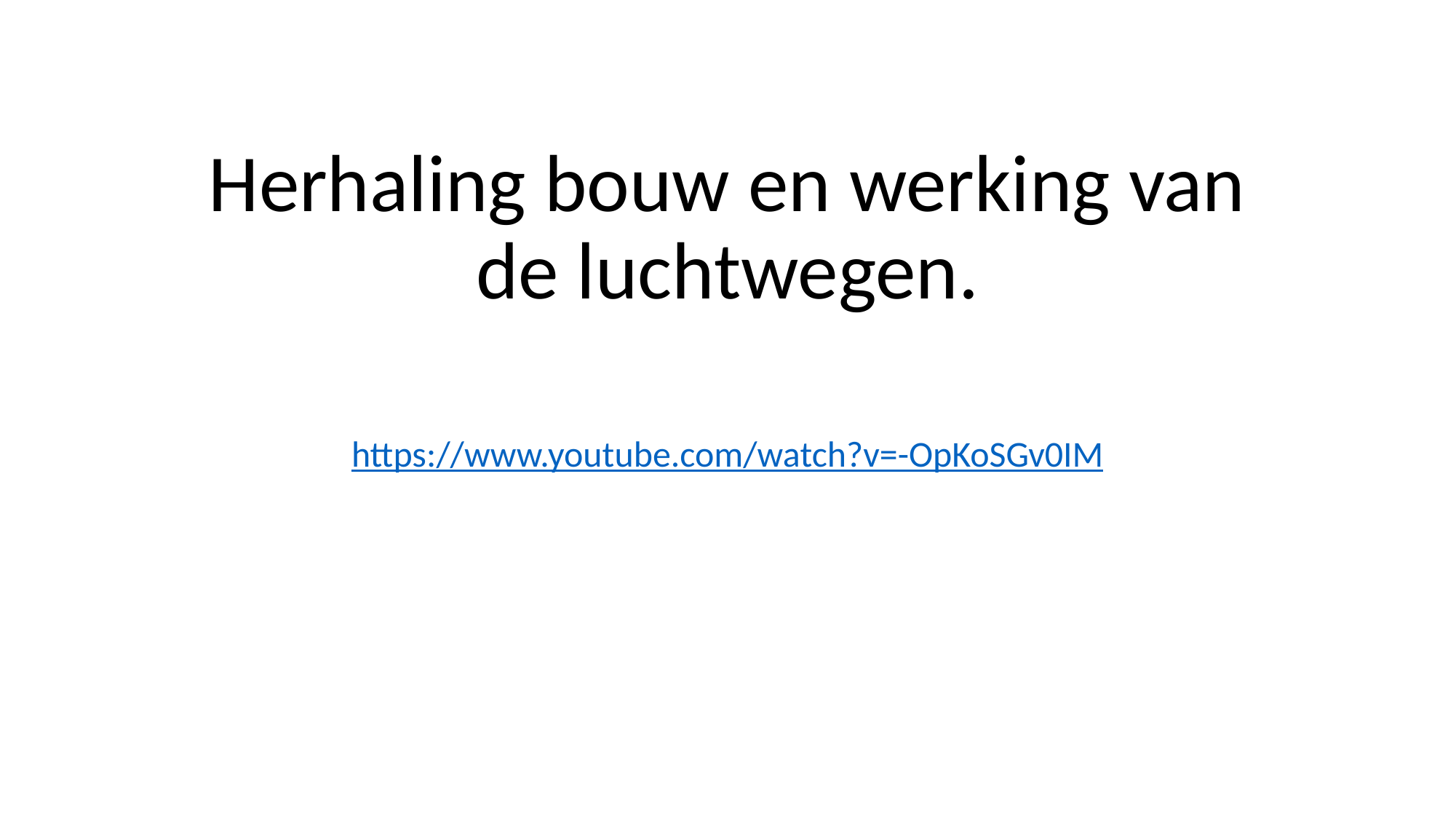

# Herhaling bouw en werking van de luchtwegen.
https://www.youtube.com/watch?v=-OpKoSGv0IM